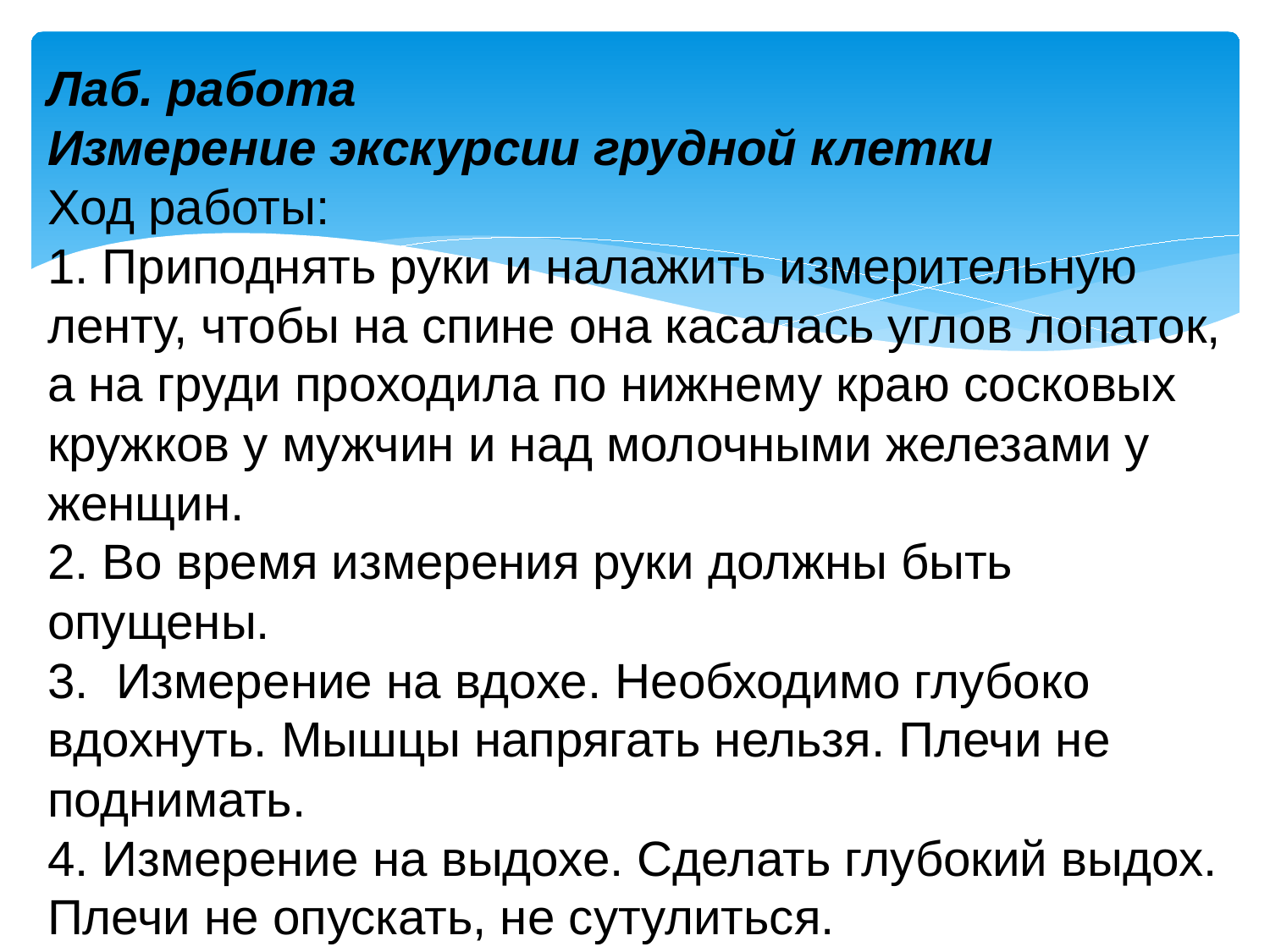

Лаб. работа
Измерение экскурсии грудной клетки
Ход работы:
1. Приподнять руки и налажить измерительную ленту, чтобы на спине она касалась углов лопаток, а на груди проходила по нижнему краю сосковых кружков у мужчин и над молочными железами у женщин.
2. Во время измерения руки должны быть опущены.
3.  Измерение на вдохе. Необходимо глубоко вдохнуть. Мышцы напрягать нельзя. Плечи не поднимать.
4. Измерение на выдохе. Сделать глубокий выдох. Плечи не опускать, не сутулиться.
5. Посчитать среднее арифметическое. В норме разница должна быть 6-9 см.